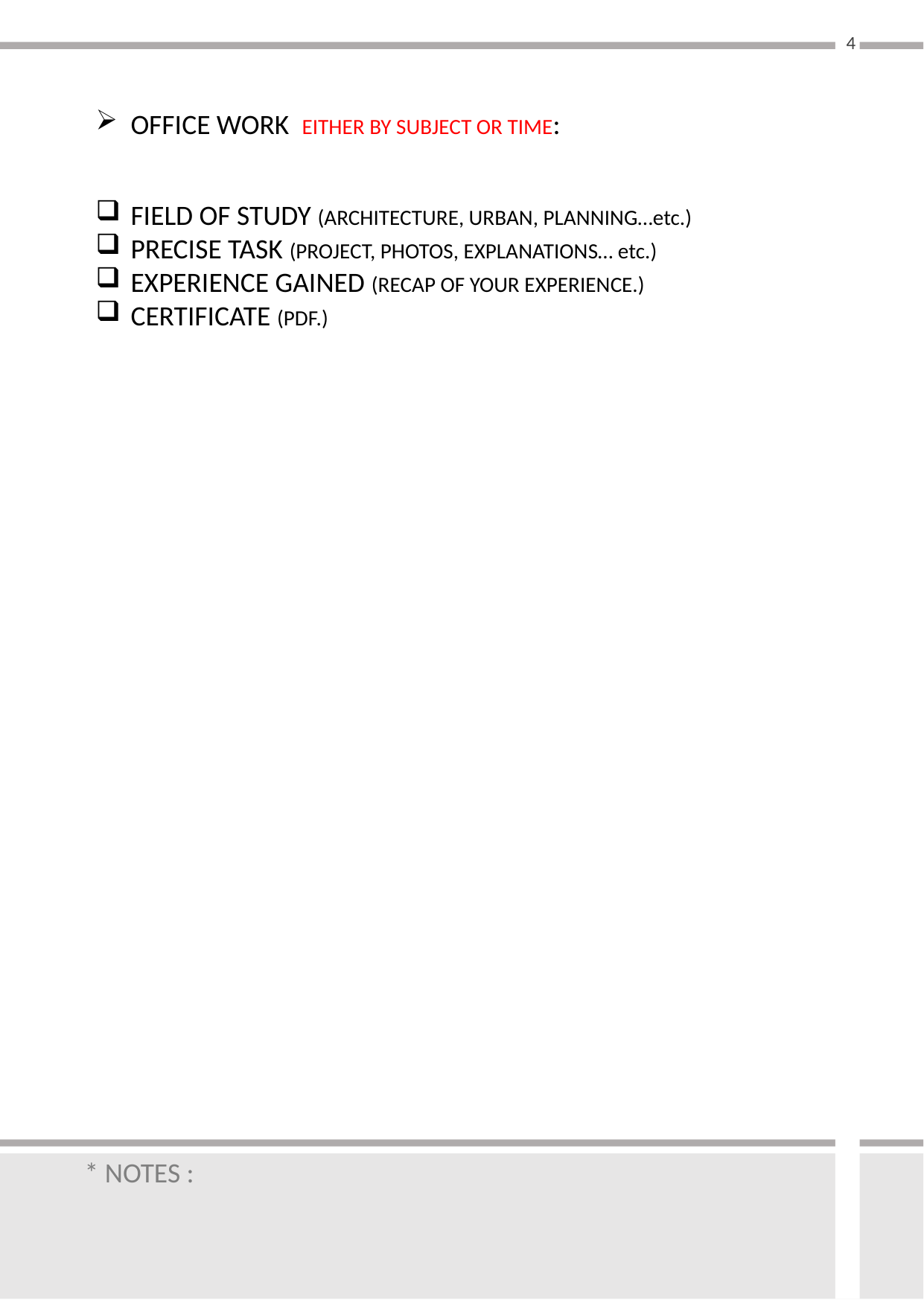

4

OFFICE WORK  EITHER BY SUBJECT OR TIME:
FIELD OF STUDY (ARCHITECTURE, URBAN, PLANNING…etc.)
PRECISE TASK (PROJECT, PHOTOS, EXPLANATIONS… etc.)
EXPERIENCE GAINED (RECAP OF YOUR EXPERIENCE.)
CERTIFICATE (PDF.)

* NOTES :